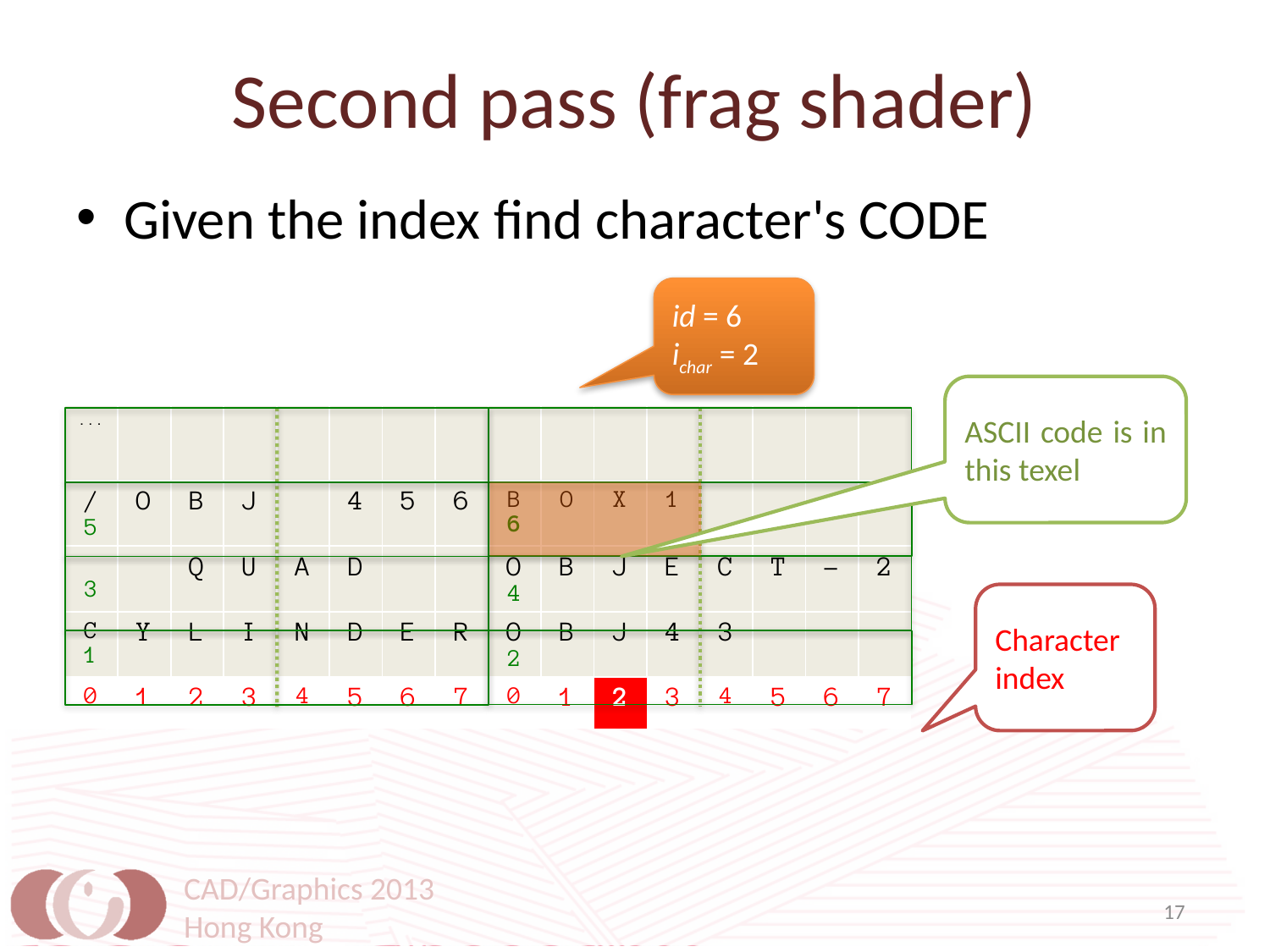

# Second pass (frag shader)
Given the index find character's CODE
id = 6
ichar = 2
ASCII code is in this texel
| ... |  |  |  |  |  |  |  |  |  |  |  |  |  |  |  |
| --- | --- | --- | --- | --- | --- | --- | --- | --- | --- | --- | --- | --- | --- | --- | --- |
| / 5 | O | B | J |  | 4 | 5 | 6 | B 6 | O | X | 1 |  |  |  |  |
| 3 |  | Q | U | A | D |  |  | O 4 | B | J | E | C | T | - | 2 |
| C 1 | Y | L | I | N | D | E | R | O 2 | B | J | 4 | 3 |  |  |  |
| 0 | 1 | 2 | 3 | 4 | 5 | 6 | 7 | 0 | 1 | 2 | 3 | 4 | 5 | 6 | 7 |

Character
index

CAD/Graphics 2013
Hong Kong